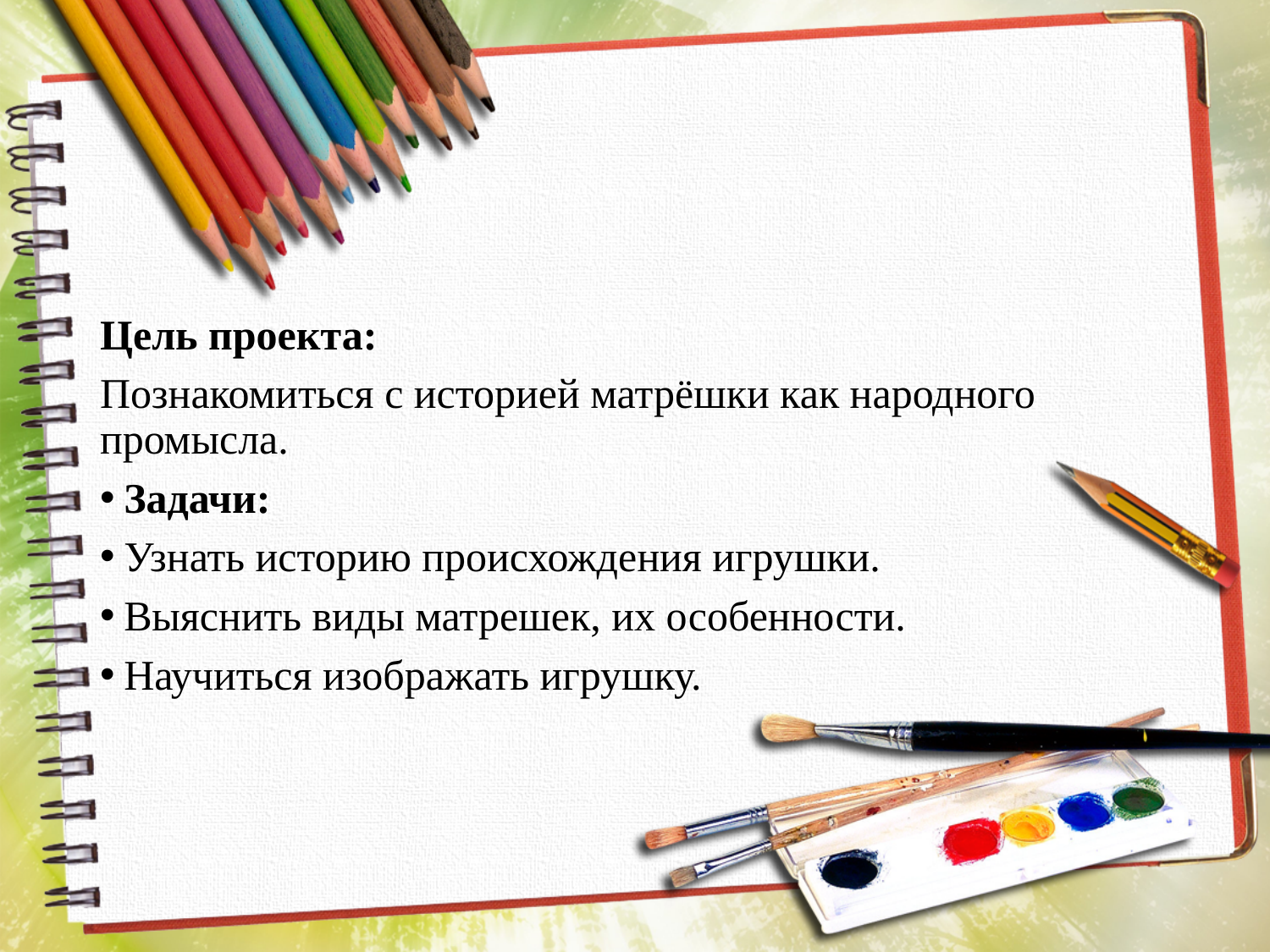

#

Цель проекта:
Познакомиться с историей матрёшки как народного промысла.
Задачи:
Узнать историю происхождения игрушки.
Выяснить виды матрешек, их особенности.
Научиться изображать игрушку.